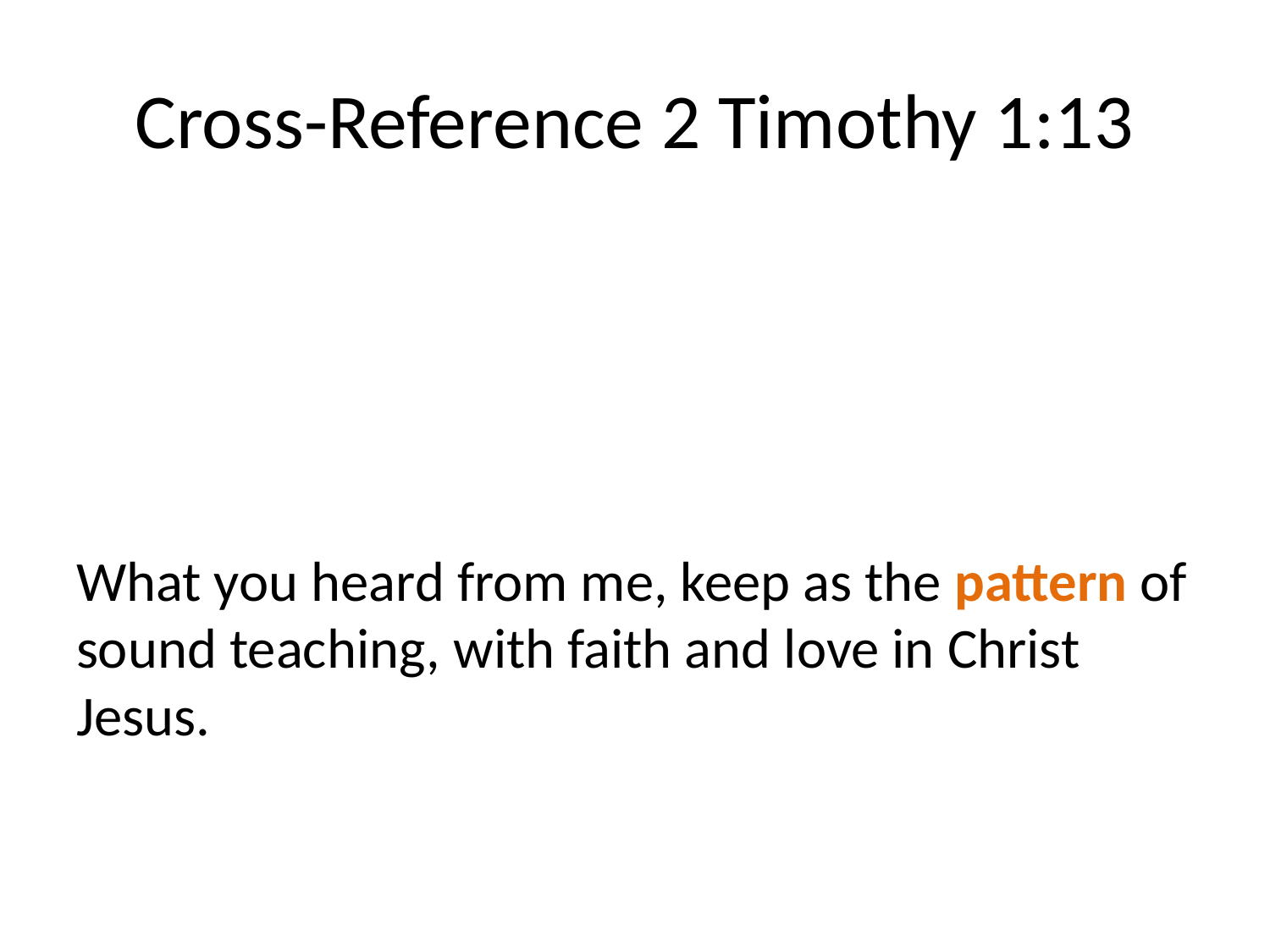

# Cross-Reference 2 Timothy 1:13

What you heard from me, keep as the pattern of sound teaching, with faith and love in Christ Jesus.